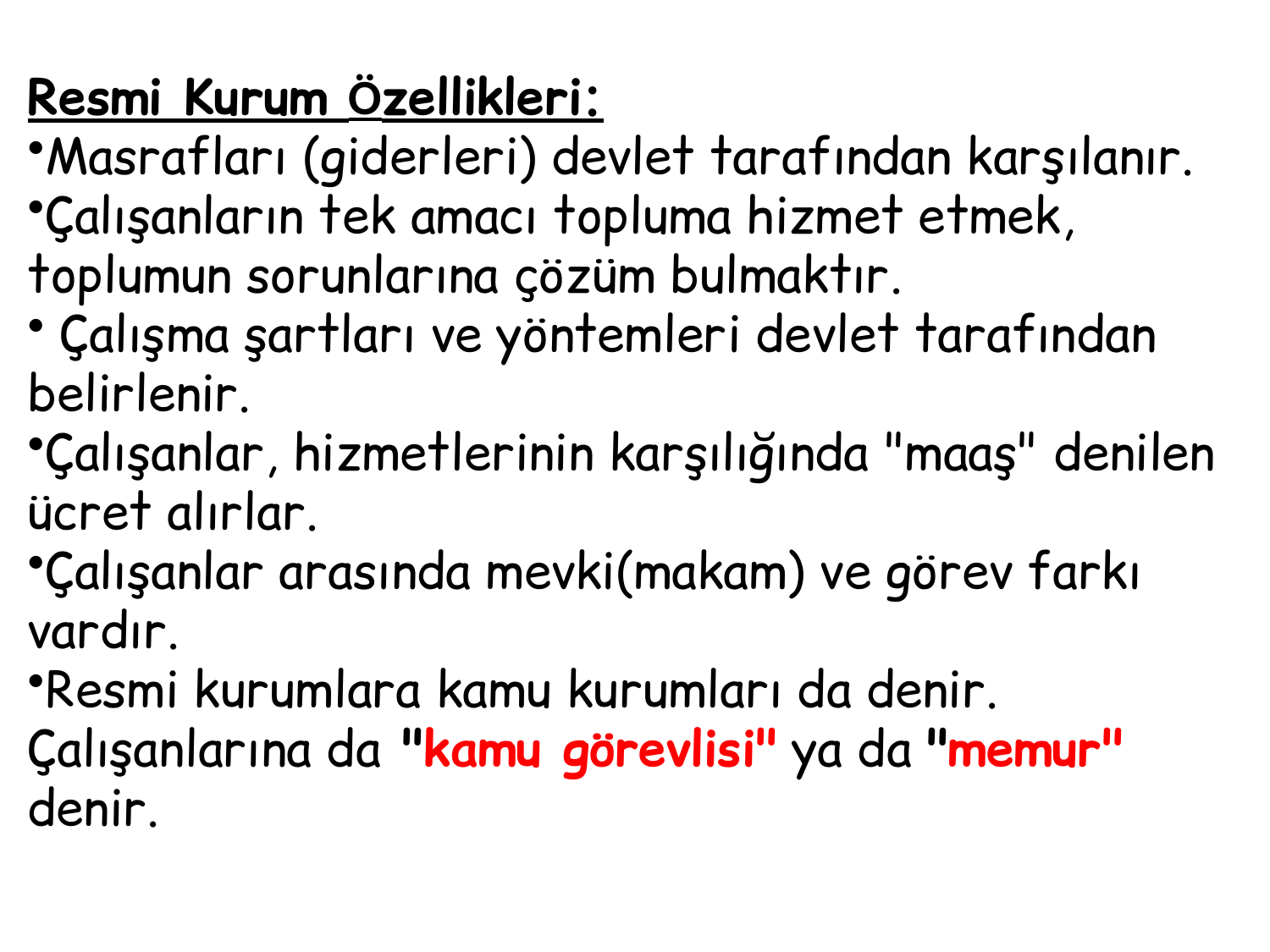

Resmi Kurum Özellikleri:
Masrafları (giderleri) devlet tarafından karşılanır.
Çalışanların tek amacı topluma hizmet etmek, toplumun sorunlarına çözüm bulmaktır.
 Çalışma şartları ve yöntemleri devlet tarafından belirlenir.
Çalışanlar, hizmetlerinin karşılığında "maaş" denilen ücret alırlar.
Çalışanlar arasında mevki(makam) ve görev farkı vardır.
Resmi kurumlara kamu kurumları da denir. Çalışanlarına da "kamu görevlisi" ya da "memur" denir.